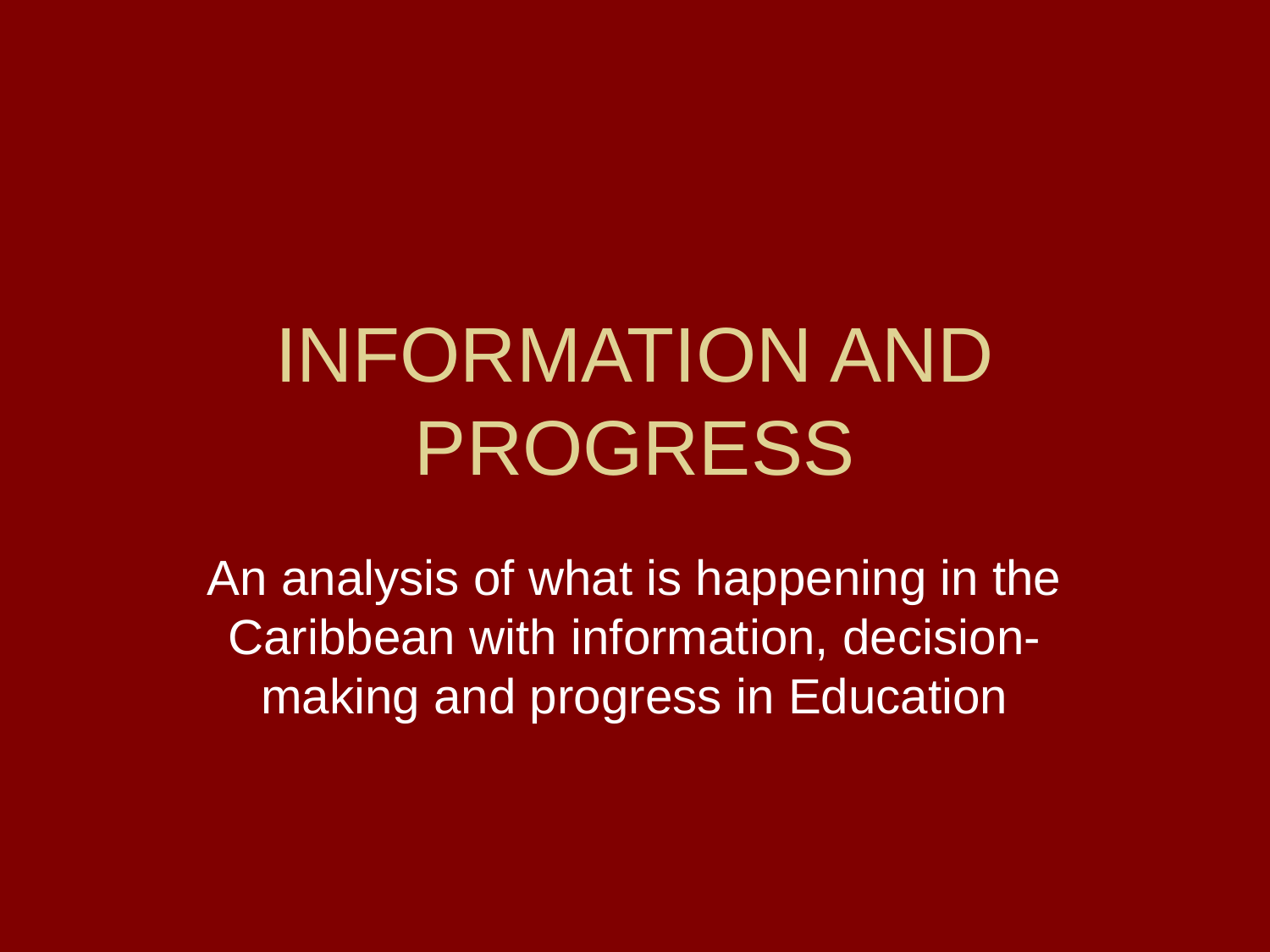

# INFORMATION AND PROGRESS
An analysis of what is happening in the Caribbean with information, decision-making and progress in Education